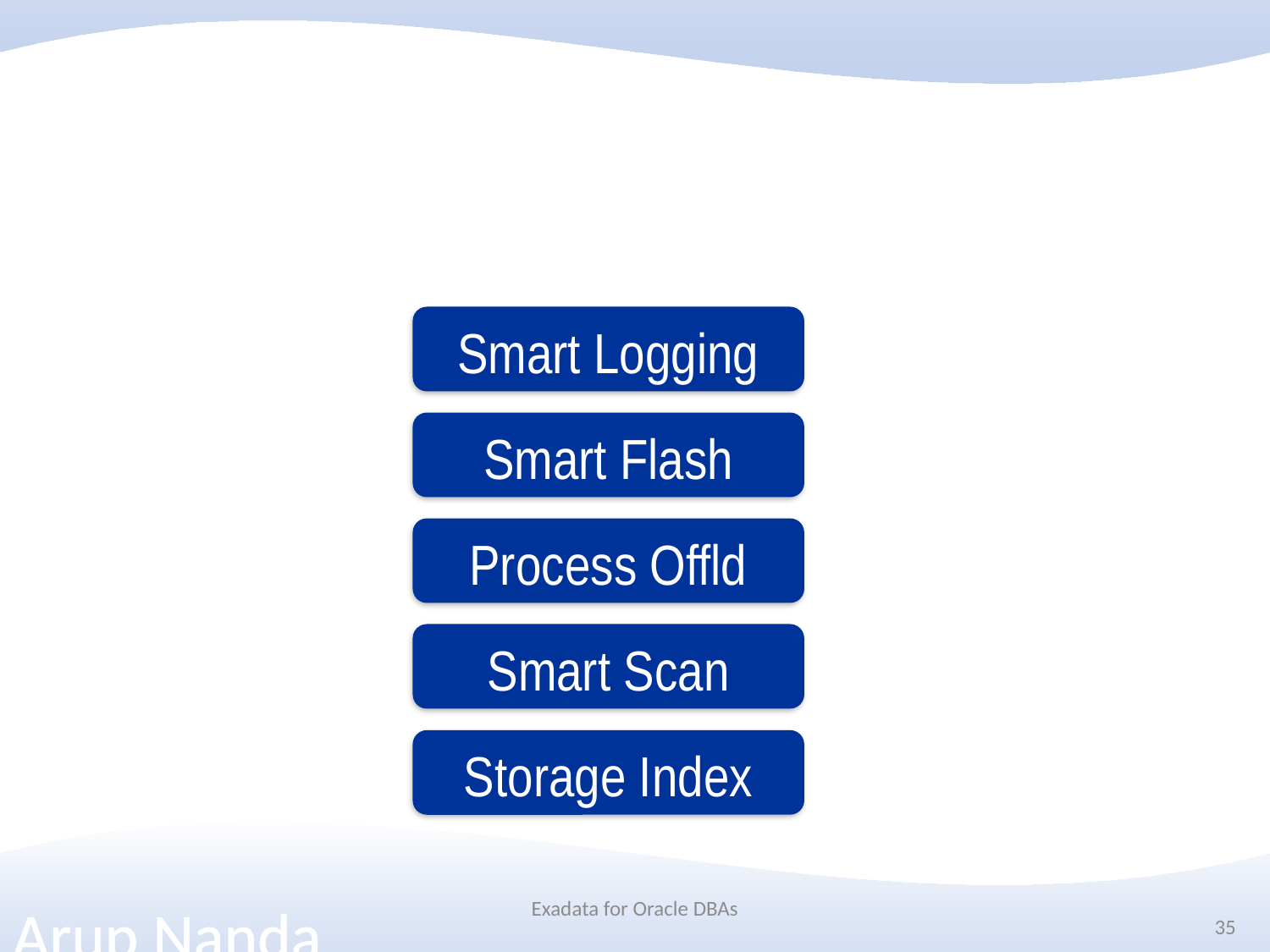

#
Smart Logging
Smart Flash
Process Offld
Smart Scan
Storage Index
Exadata for Oracle DBAs
35